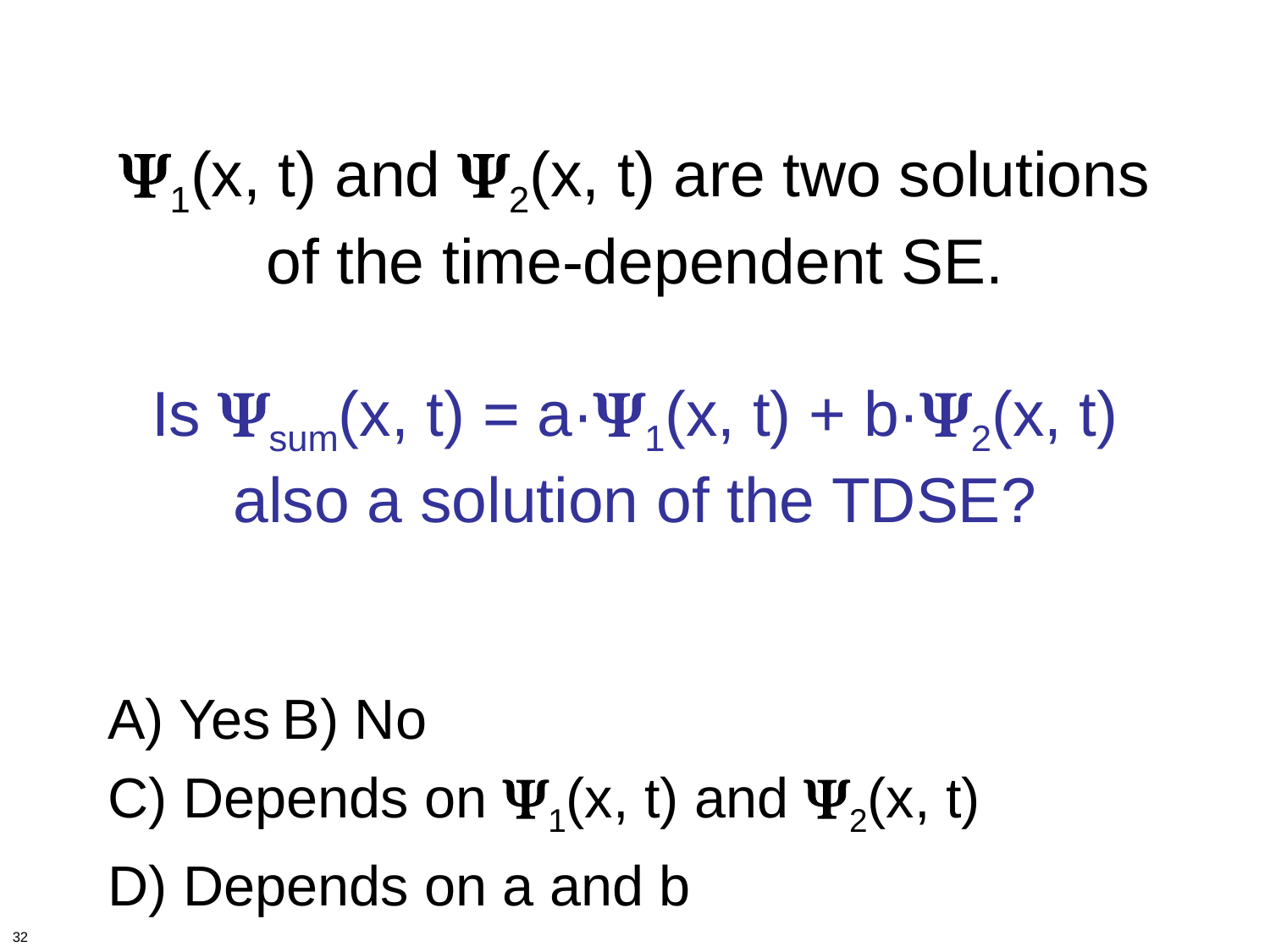

# Ψ1(x, t) and Ψ2(x, t) are two solutions of the time-dependent SE. Is Ψsum(x, t) = a·Ψ1(x, t) + b·Ψ2(x, t) also a solution of the TDSE?
A) Yes	B) No
C) Depends on Ψ1(x, t) and Ψ2(x, t)
D) Depends on a and b
32